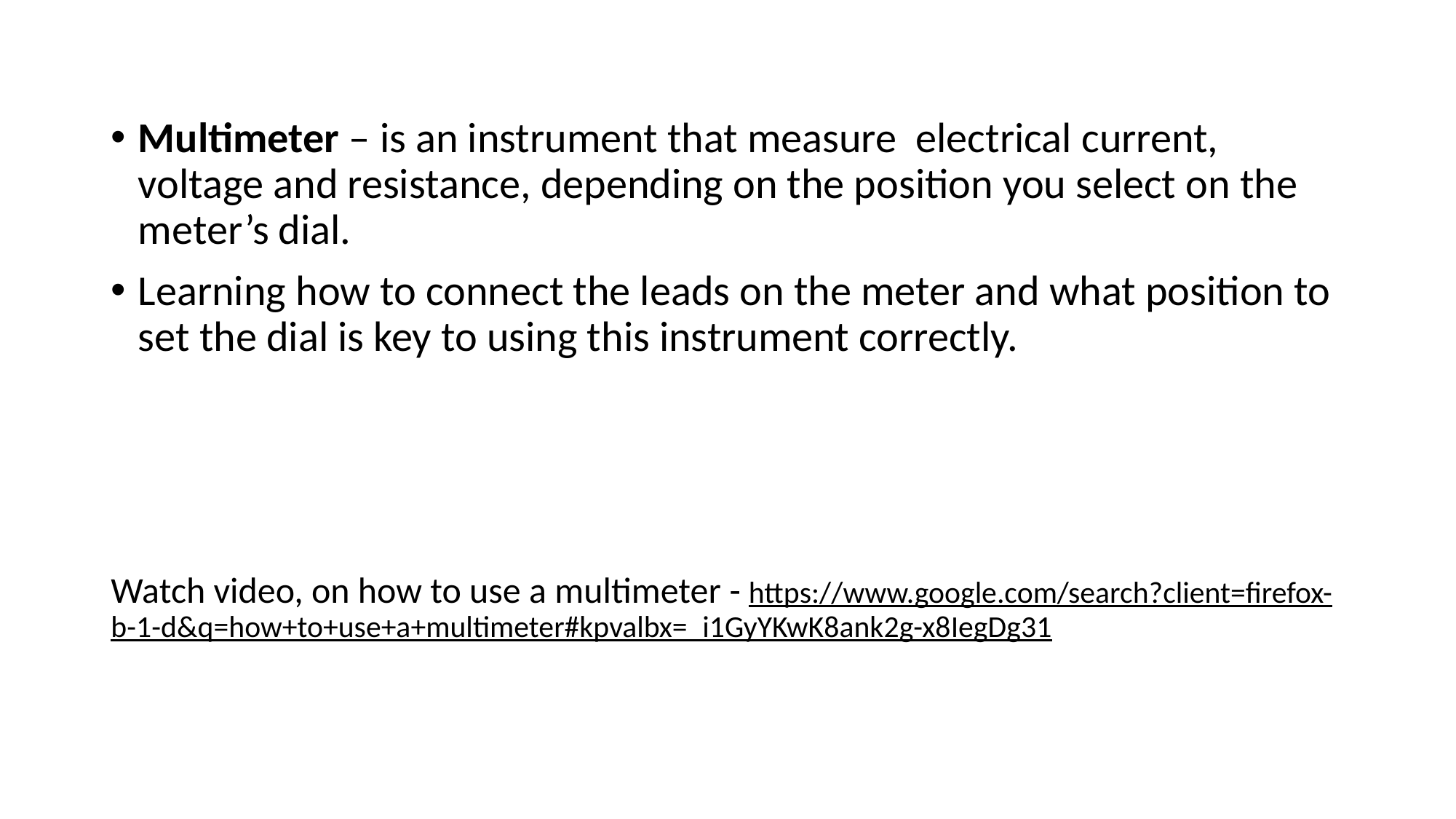

Multimeter – is an instrument that measure  electrical current, voltage and resistance, depending on the position you select on the meter’s dial.
Learning how to connect the leads on the meter and what position to set the dial is key to using this instrument correctly.
# Watch video, on how to use a multimeter - https://www.google.com/search?client=firefox-b-1-d&q=how+to+use+a+multimeter#kpvalbx=_i1GyYKwK8ank2g-x8IegDg31